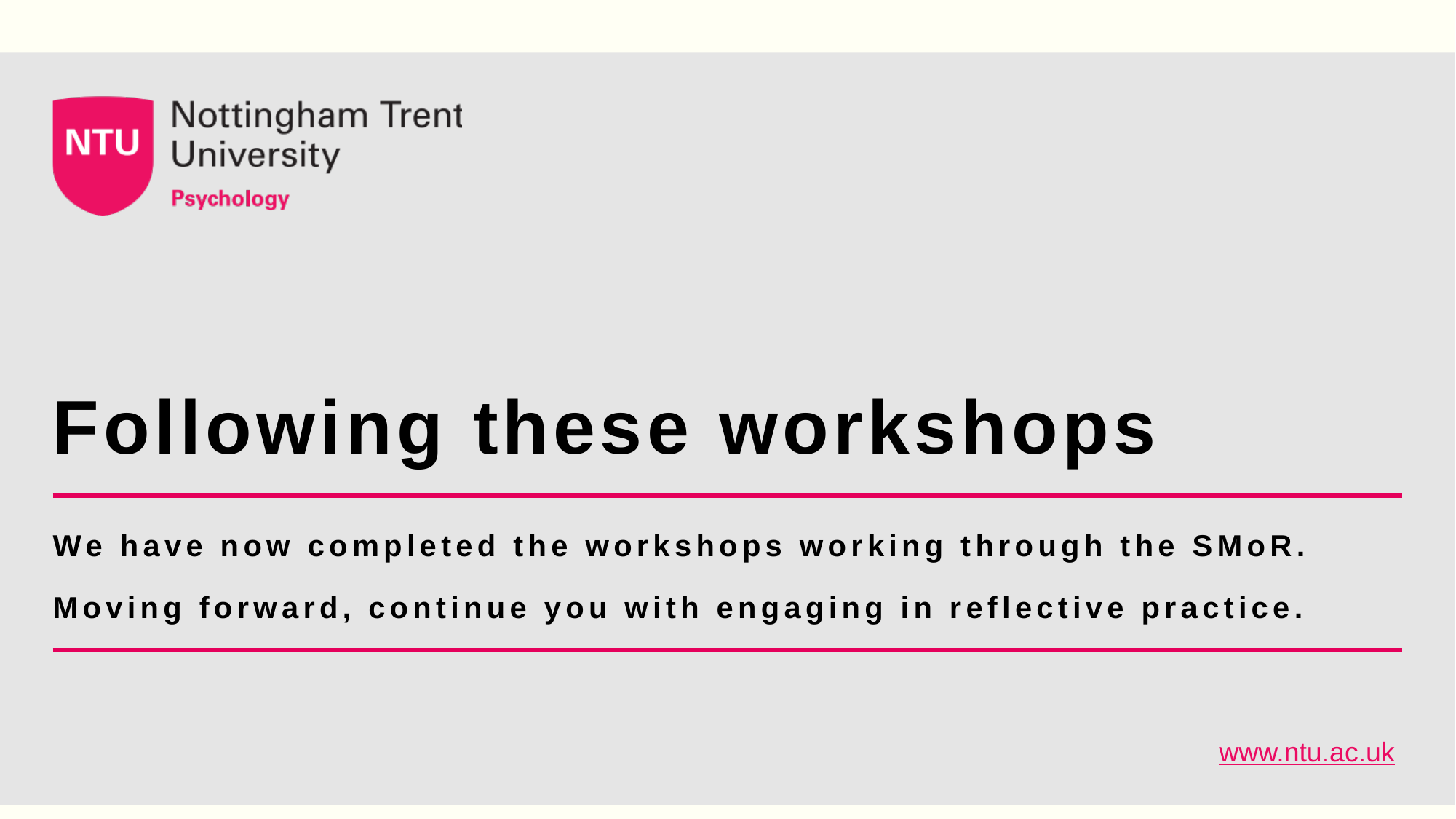

# Following these workshops
We have now completed the workshops working through the SMoR. Moving forward, continue you with engaging in reflective practice.
www.ntu.ac.uk